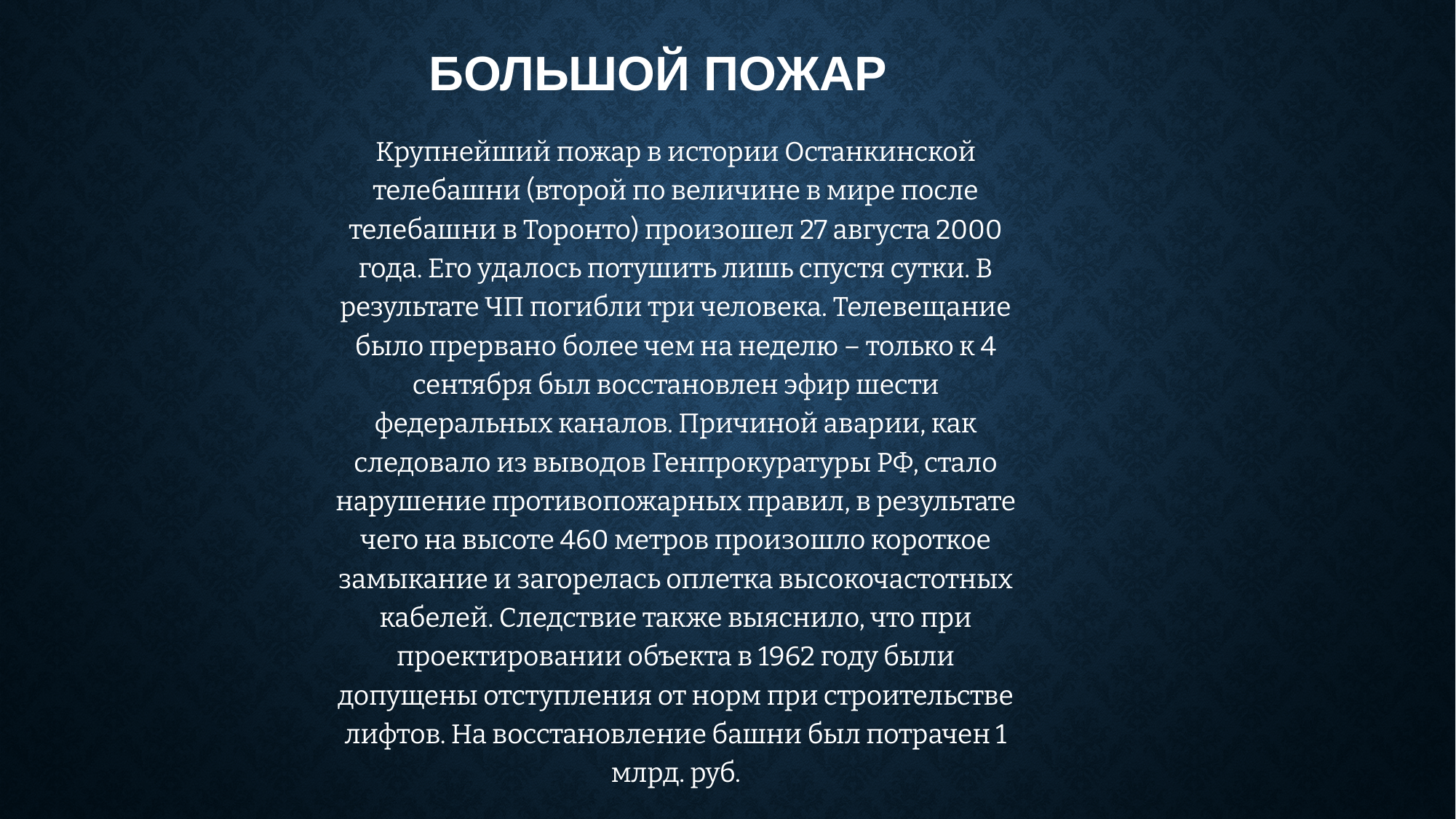

# Большой пожар
Крупнейший пожар в истории Останкинской телебашни (второй по величине в мире после телебашни в Торонто) произошел 27 августа 2000 года. Его удалось потушить лишь спустя сутки. В результате ЧП погибли три человека. Телевещание было прервано более чем на неделю – только к 4 сентября был восстановлен эфир шести федеральных каналов. Причиной аварии, как следовало из выводов Генпрокуратуры РФ, стало нарушение противопожарных правил, в результате чего на высоте 460 метров произошло короткое замыкание и загорелась оплетка высокочастотных кабелей. Следствие также выяснило, что при проектировании объекта в 1962 году были допущены отступления от норм при строительстве лифтов. На восстановление башни был потрачен 1 млрд. руб.